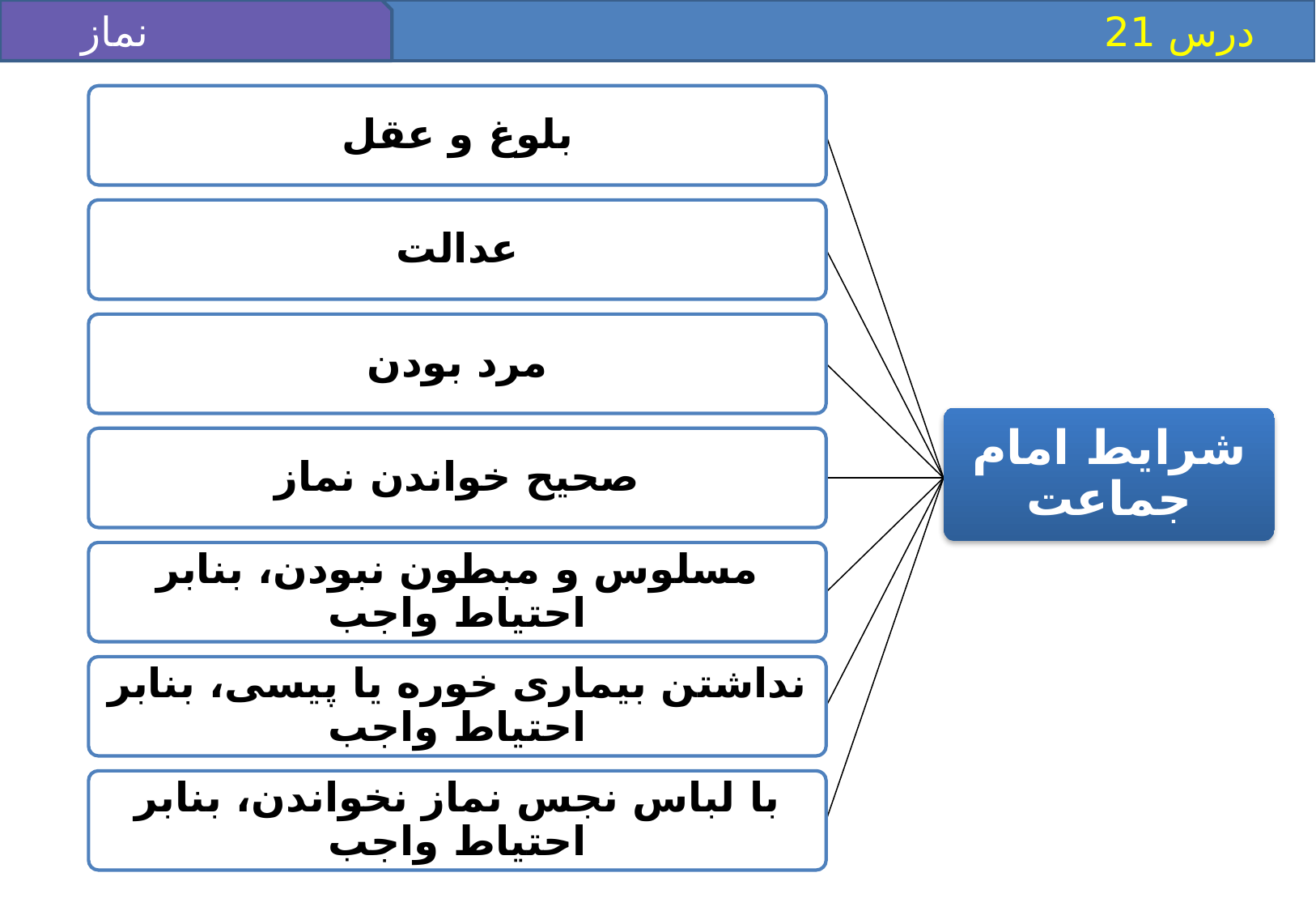

نماز جماعت(1)
 درس 21
بلوغ و عقل
عدالت

مرد بودن

شرایط امام جماعت

صحيح خواندن نماز

مسلوس و مبطون نبودن، بنابر احتياط واجب

نداشتن بيمارى خوره يا پيسى، بنابر احتياط واجب
با لباس نجس نماز نخواندن، بنابر احتياط واجب